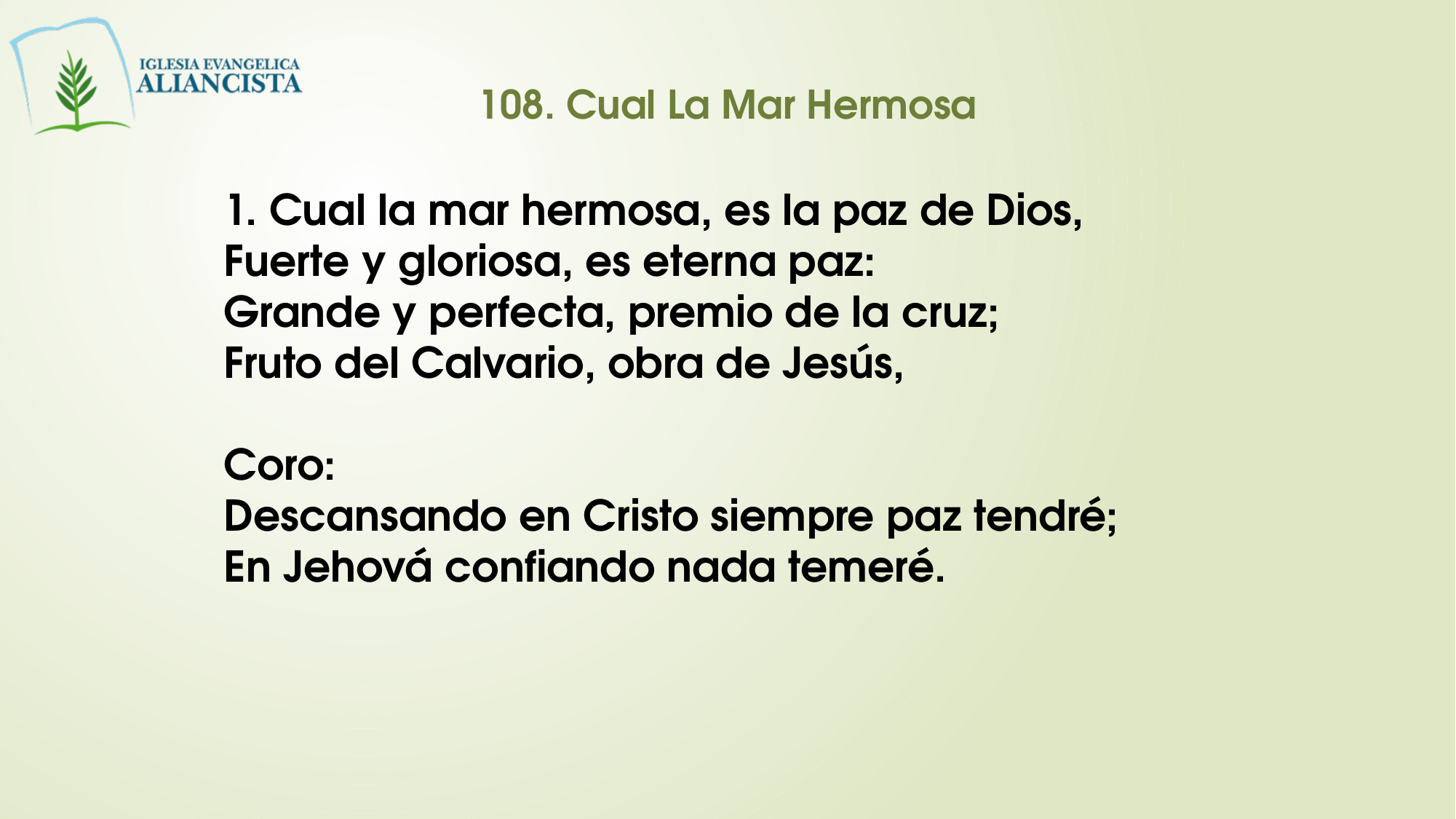

108. Cual La Mar Hermosa
1. Cual la mar hermosa, es la paz de Dios,
Fuerte y gloriosa, es eterna paz:
Grande y perfecta, premio de la cruz;
Fruto del Calvario, obra de Jesús,

Coro:
Descansando en Cristo siempre paz tendré;
En Jehová confiando nada temeré.